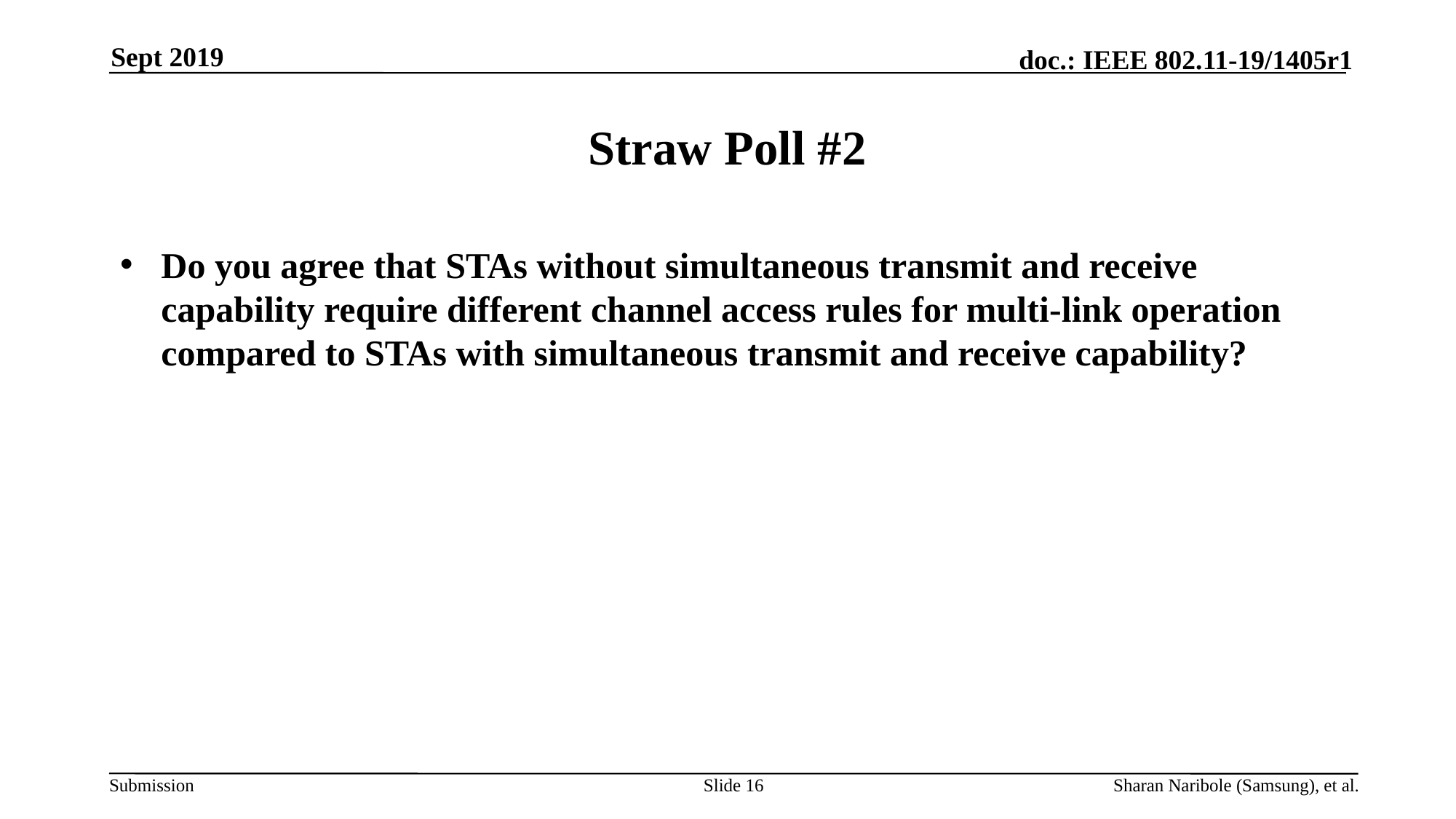

Sept 2019
# Straw Poll #2
Do you agree that STAs without simultaneous transmit and receive capability require different channel access rules for multi-link operation compared to STAs with simultaneous transmit and receive capability?

Slide 16
Sharan Naribole (Samsung), et al.